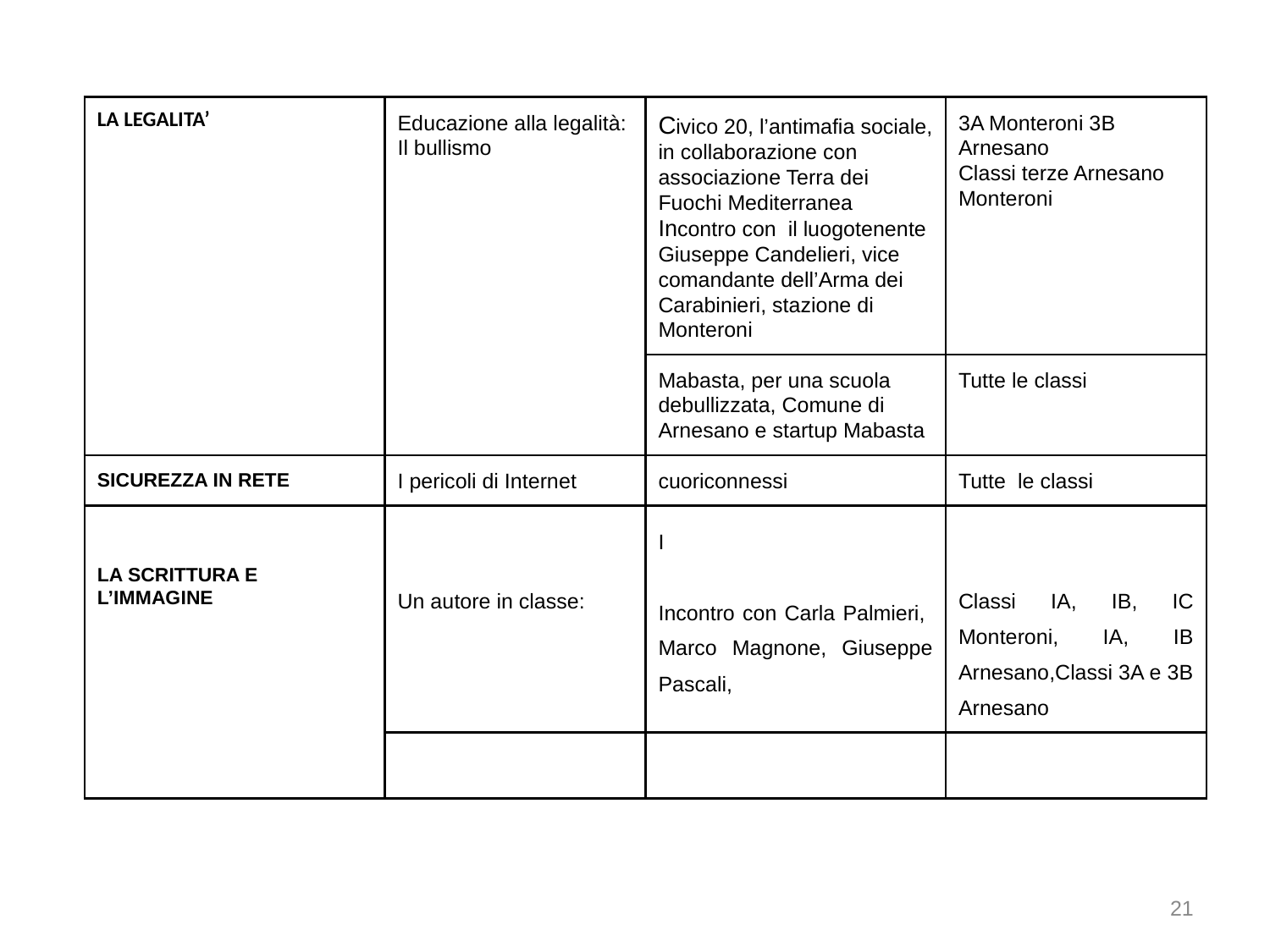

| LA LEGALITA’ | Educazione alla legalità: Il bullismo | Civico 20, l’antimafia sociale, in collaborazione con associazione Terra dei Fuochi Mediterranea Incontro con il luogotenente Giuseppe Candelieri, vice comandante dell’Arma dei Carabinieri, stazione di Monteroni | 3A Monteroni 3B Arnesano Classi terze Arnesano Monteroni |
| --- | --- | --- | --- |
|  |  | Mabasta, per una scuola debullizzata, Comune di Arnesano e startup Mabasta | Tutte le classi |
| SICUREZZA IN RETE | I pericoli di Internet | cuoriconnessi | Tutte le classi |
| LA SCRITTURA E L’IMMAGINE | Un autore in classe: | I Incontro con Carla Palmieri, Marco Magnone, Giuseppe Pascali, | Classi IA, IB, IC Monteroni, IA, IB Arnesano,Classi 3A e 3B Arnesano |
|  |  |  |  |
21